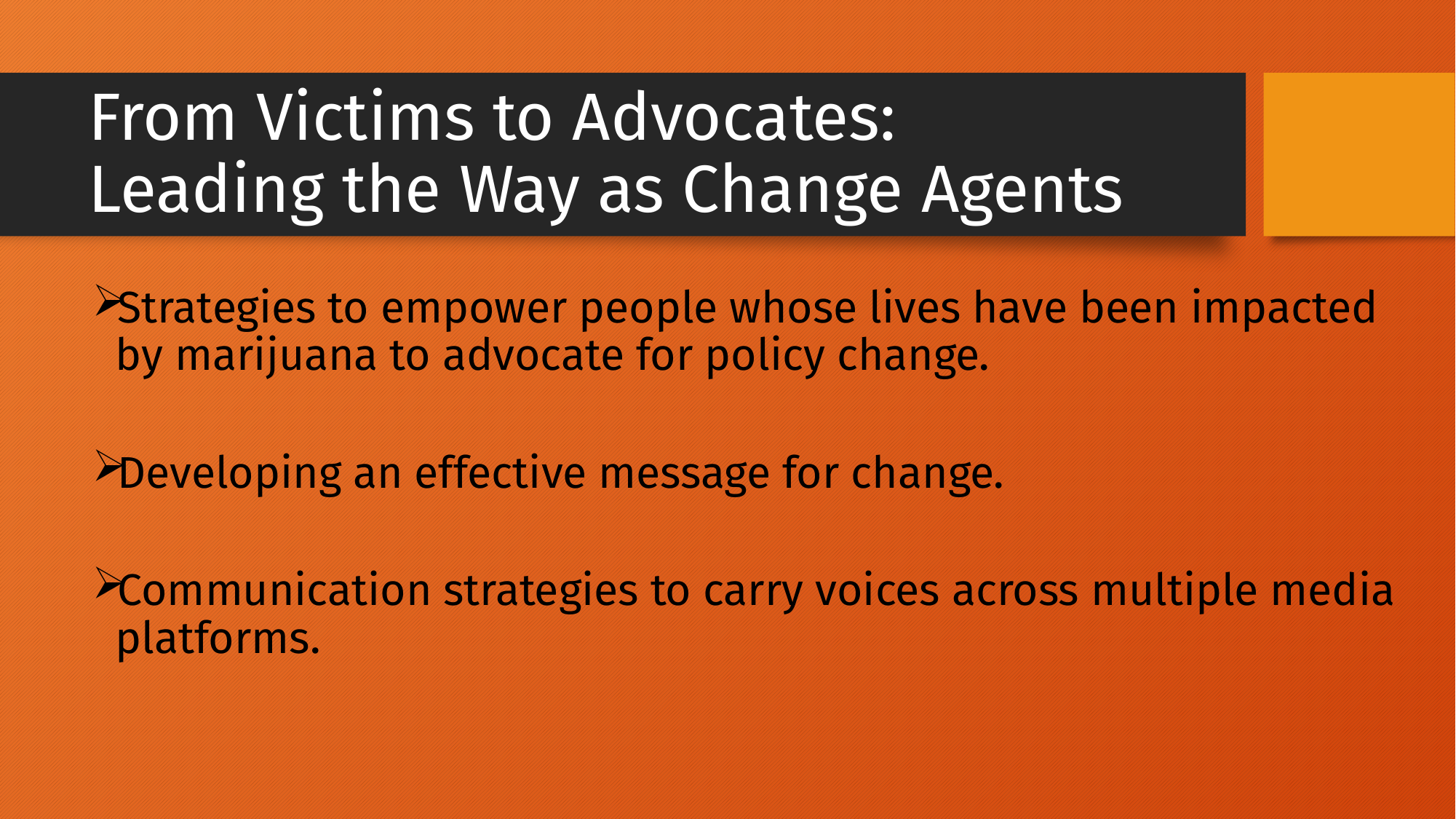

# From Victims to Advocates: Leading the Way as Change Agents
Strategies to empower people whose lives have been impacted by marijuana to advocate for policy change.

Developing an effective message for change.

Communication strategies to carry voices across multiple media platforms.